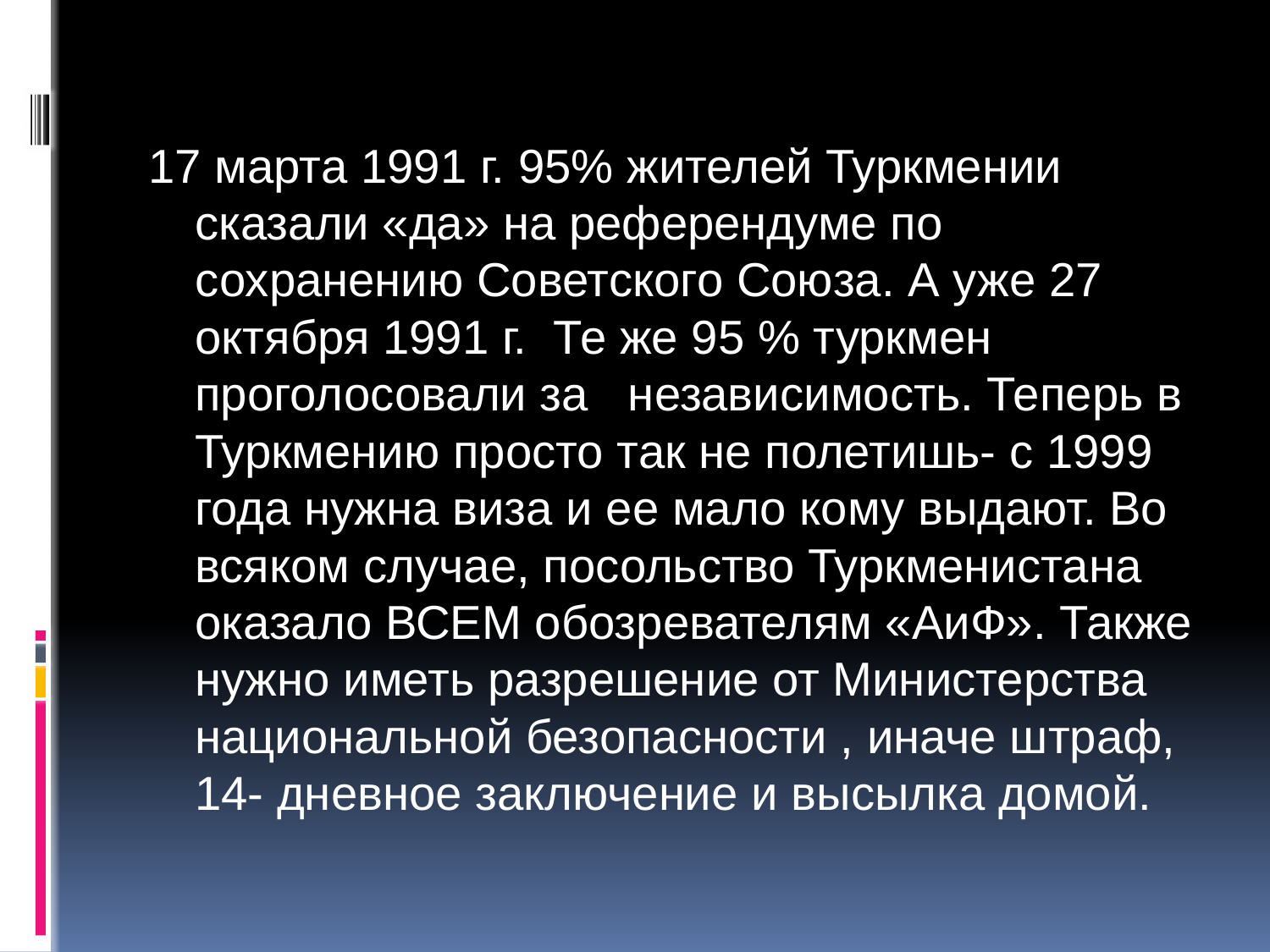

#
17 марта 1991 г. 95% жителей Туркмении  сказали «да» на референдуме по сохранению Советского Союза. А уже 27 октября 1991 г.  Те же 95 % туркмен проголосовали за   независимость. Теперь в Туркмению просто так не полетишь- с 1999 года нужна виза и ее мало кому выдают. Во всяком случае, посольство Туркменистана оказало ВСЕМ обозревателям «АиФ». Также нужно иметь разрешение от Министерства национальной безопасности , иначе штраф, 14- дневное заключение и высылка домой.